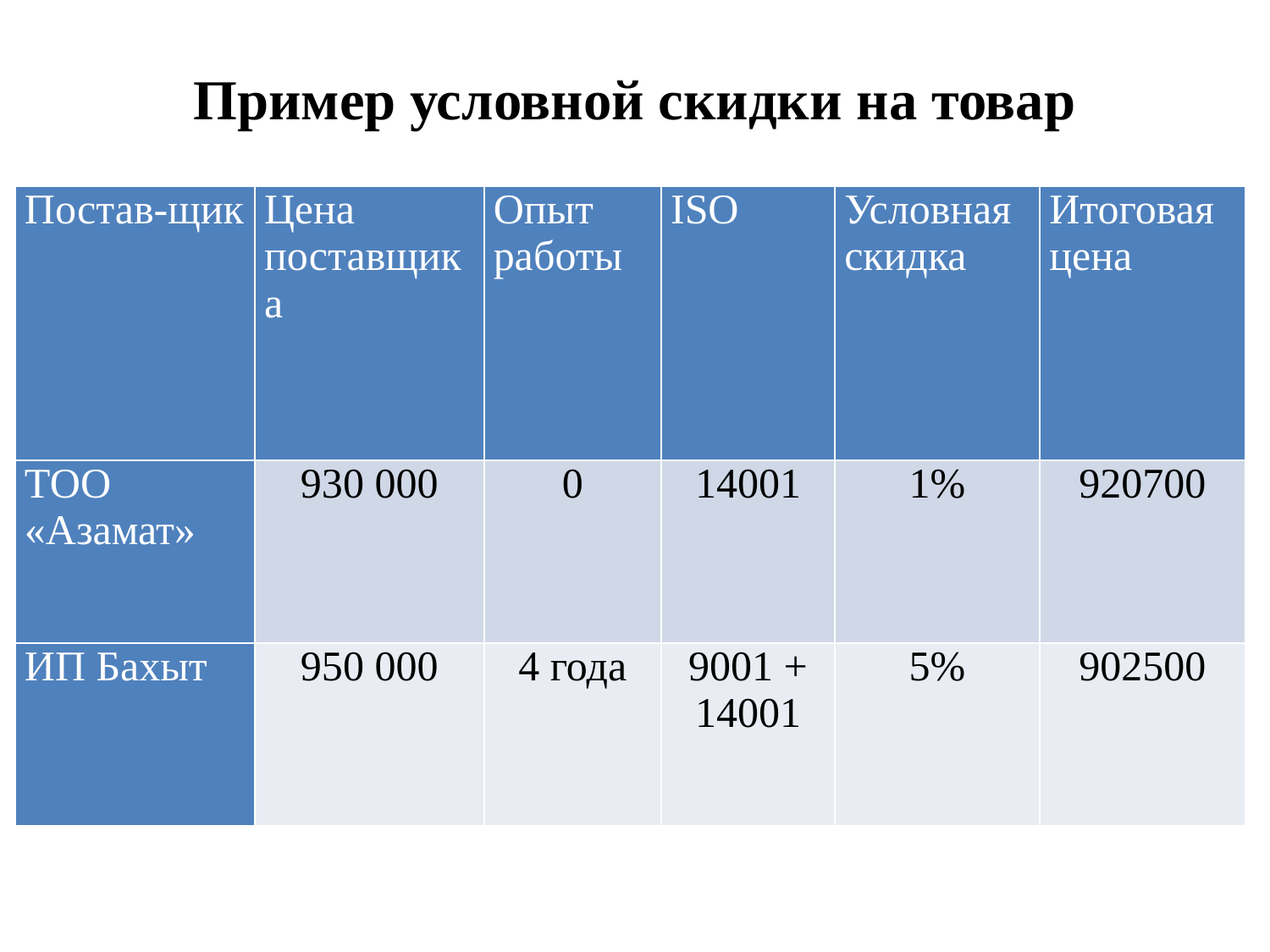

# Пример условной скидки на товар
| Постав-щик | Цена поставщика | Опыт работы | ISO | Условная скидка | Итоговая цена |
| --- | --- | --- | --- | --- | --- |
| ТОО «Азамат» | 930 000 | 0 | 14001 | 1% | 920700 |
| ИП Бахыт | 950 000 | 4 года | 9001 + 14001 | 5% | 902500 |